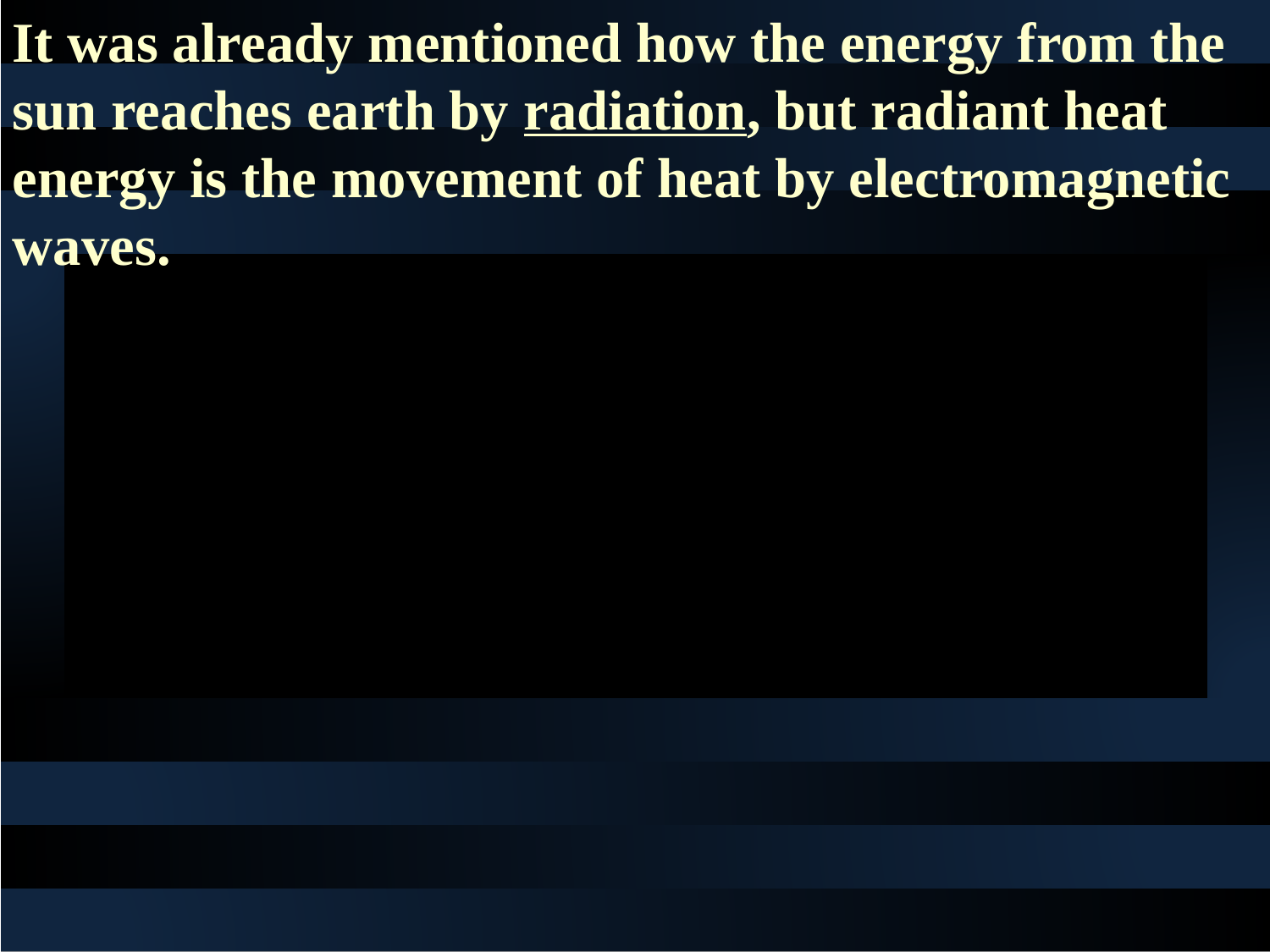

It was already mentioned how the energy from the sun reaches earth by radiation, but radiant heat energy is the movement of heat by electromagnetic waves.